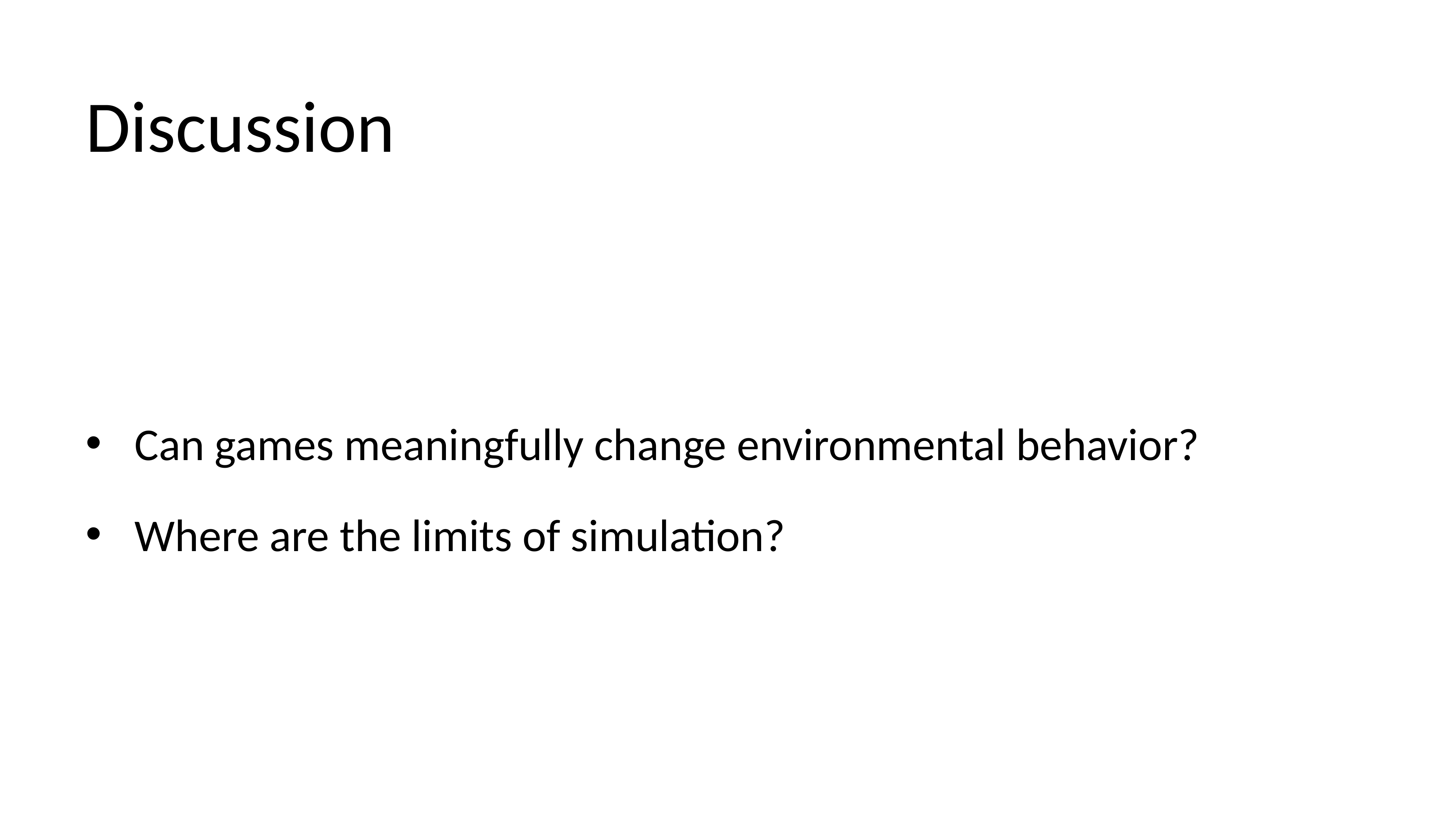

# Discussion
Can games meaningfully change environmental behavior?
Where are the limits of simulation?